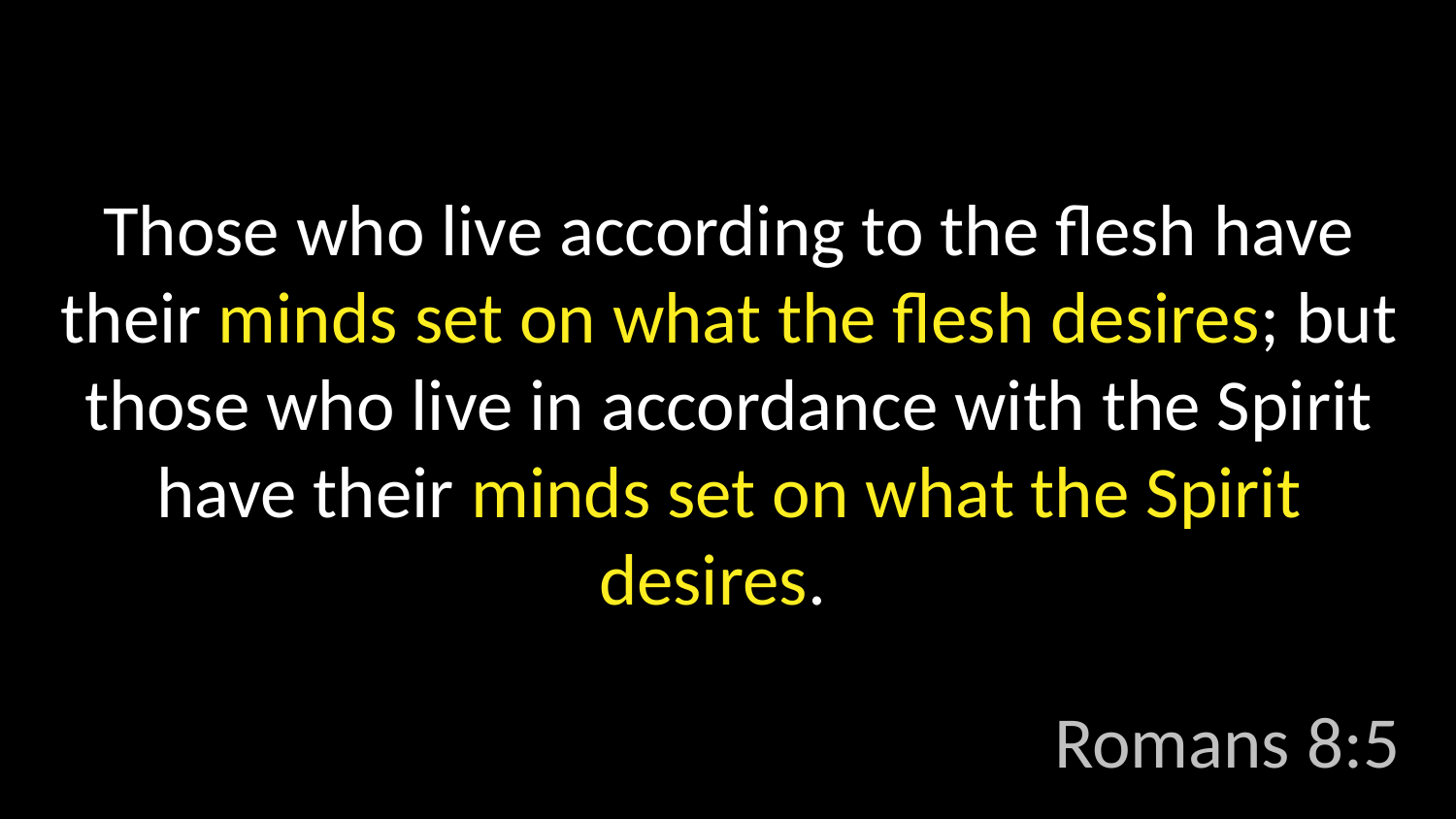

Those who live according to the flesh have their minds set on what the flesh desires; but those who live in accordance with the Spirit have their minds set on what the Spirit desires.
Romans 8:5